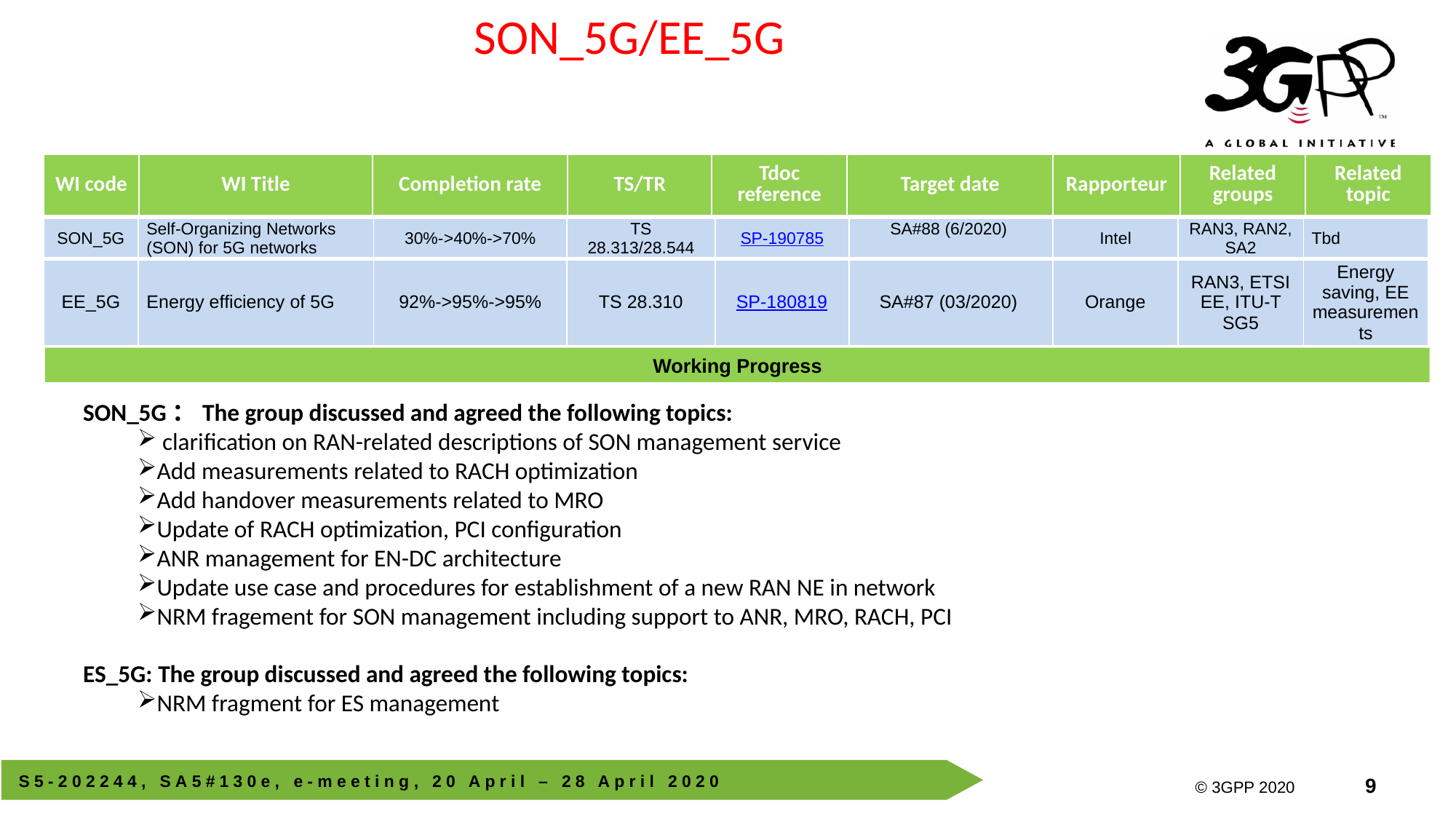

SON_5G/EE_5G
| WI code | WI Title | Completion rate | TS/TR | Tdoc reference | Target date | Rapporteur | Related groups | Related topic |
| --- | --- | --- | --- | --- | --- | --- | --- | --- |
| SON\_5G | Self-Organizing Networks (SON) for 5G networks | 30%->40%->70% | TS 28.313/28.544 | SP-190785 | SA#88 (6/2020) | Intel | RAN3, RAN2, SA2 | Tbd |
| --- | --- | --- | --- | --- | --- | --- | --- | --- |
| EE\_5G | Energy efficiency of 5G | 92%->95%->95% | TS 28.310 | SP-180819 | SA#87 (03/2020) | Orange | RAN3, ETSI EE, ITU-T SG5 | Energy saving, EE measurements |
Working Progress
SON_5G：The group discussed and agreed the following topics:
 clarification on RAN-related descriptions of SON management service
Add measurements related to RACH optimization
Add handover measurements related to MRO
Update of RACH optimization, PCI configuration
ANR management for EN-DC architecture
Update use case and procedures for establishment of a new RAN NE in network
NRM fragement for SON management including support to ANR, MRO, RACH, PCI

ES_5G: The group discussed and agreed the following topics:
NRM fragment for ES management